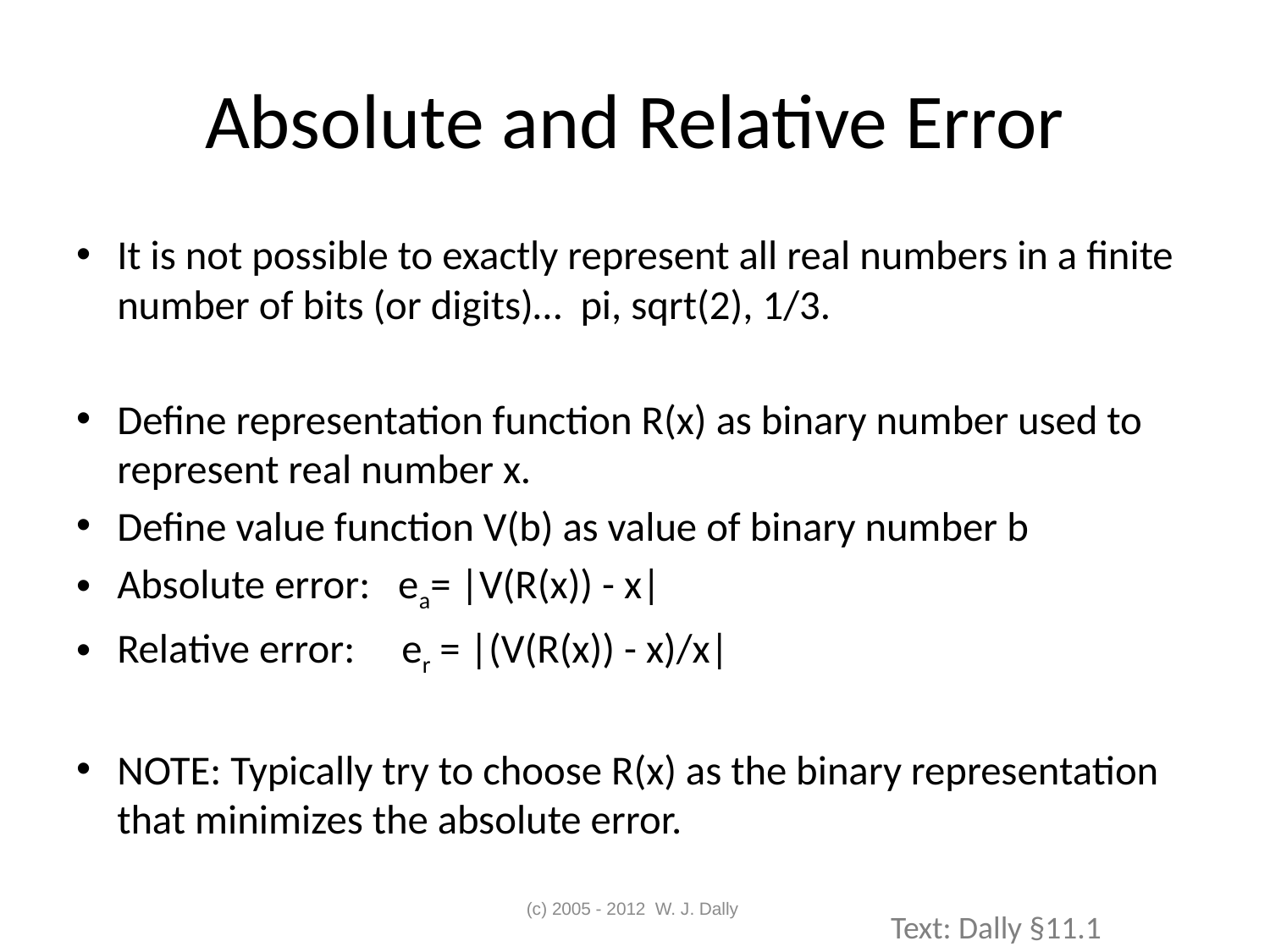

# Absolute and Relative Error
It is not possible to exactly represent all real numbers in a finite number of bits (or digits)…  pi, sqrt(2), 1/3.

Define representation function R(x) as binary number used to represent real number x.
Define value function V(b) as value of binary number b
Absolute error:   ea= |V(R(x)) - x|
Relative error:     er = |(V(R(x)) - x)/x|

NOTE: Typically try to choose R(x) as the binary representation that minimizes the absolute error.

(c) 2005 - 2012  W. J. Dally
Text: Dally §11.1